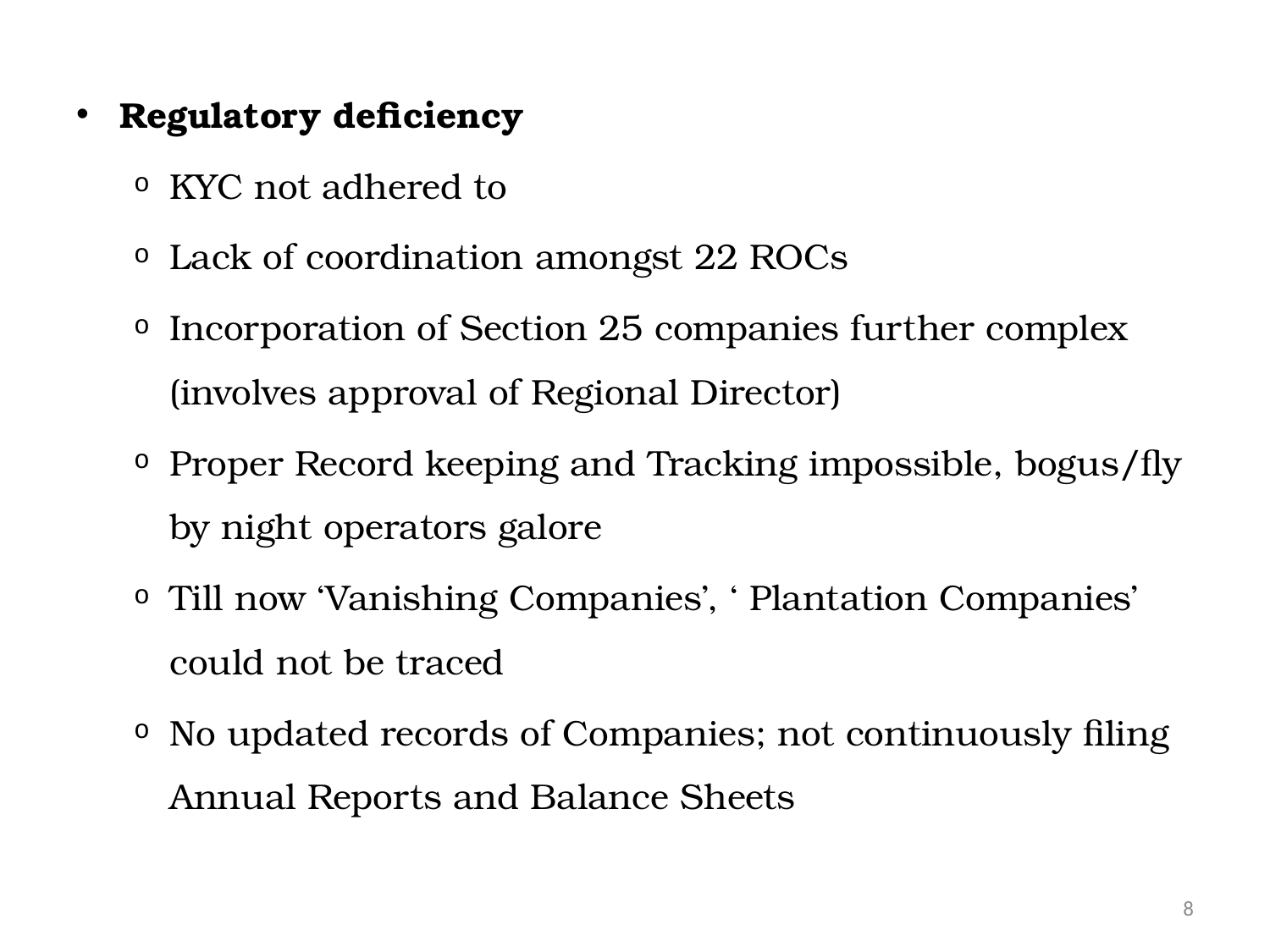

Regulatory deficiency
KYC not adhered to
Lack of coordination amongst 22 ROCs
Incorporation of Section 25 companies further complex (involves approval of Regional Director)
Proper Record keeping and Tracking impossible, bogus/fly by night operators galore
Till now ‘Vanishing Companies’, ‘ Plantation Companies’ could not be traced
No updated records of Companies; not continuously filing Annual Reports and Balance Sheets

8